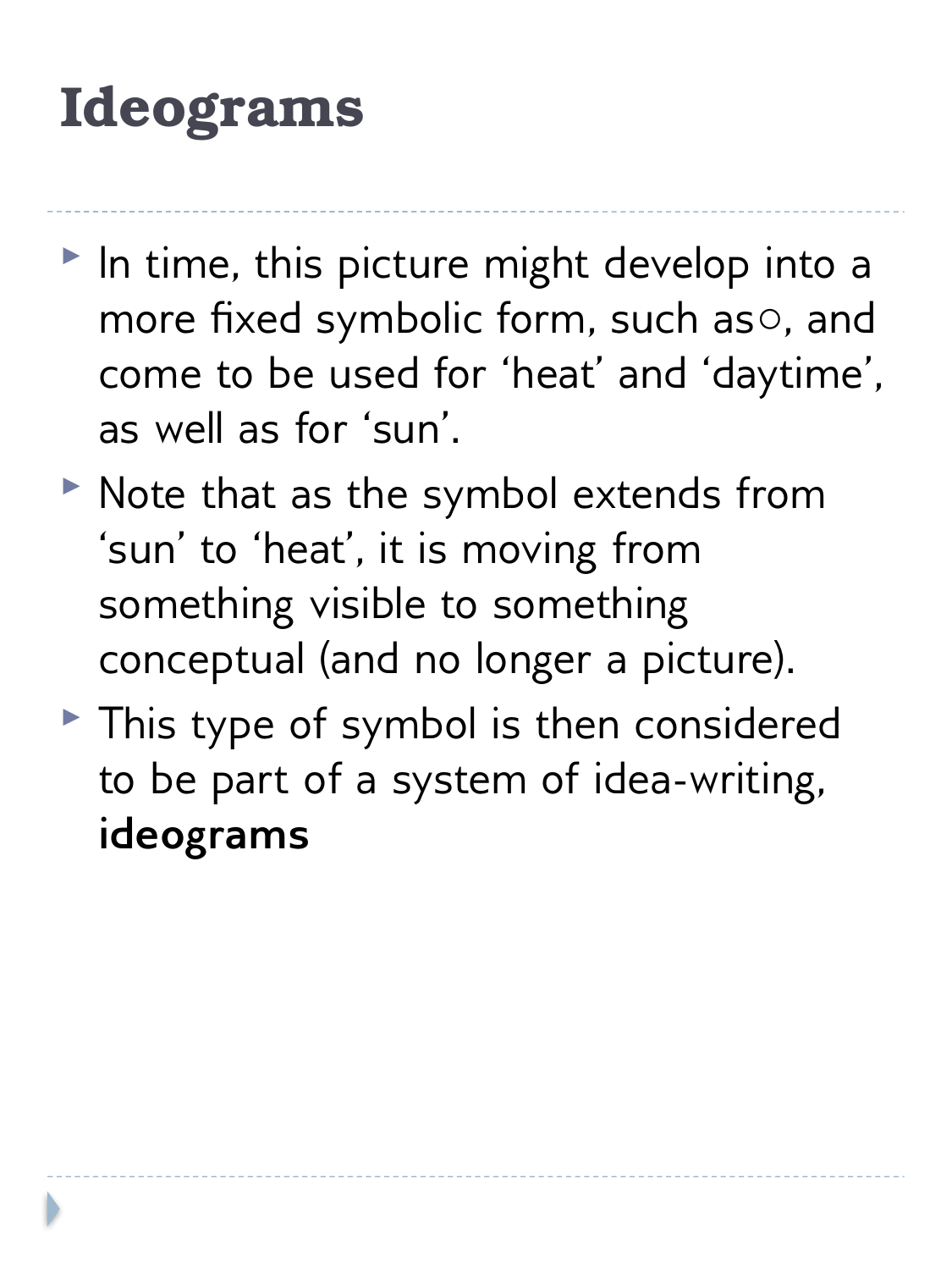

# Ideograms
In time, this picture might develop into a more fixed symbolic form, such as○, and come to be used for ‘heat’ and ‘daytime’, as well as for ‘sun’.
Note that as the symbol extends from ‘sun’ to ‘heat’, it is moving from something visible to something conceptual (and no longer a picture).
This type of symbol is then considered to be part of a system of idea-writing, ideograms